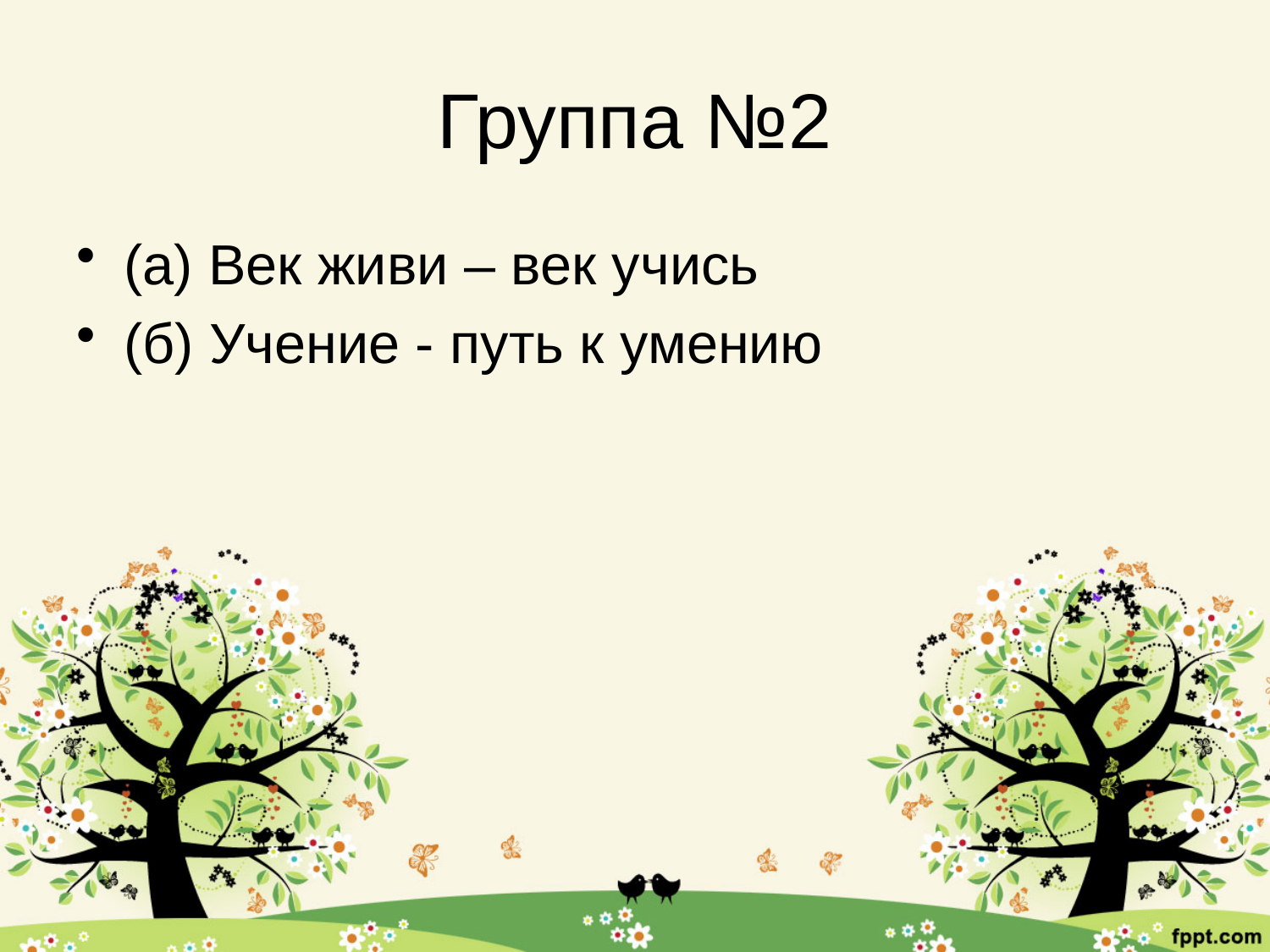

# Группа №2
(а) Век живи – век учись
(б) Учение - путь к умению